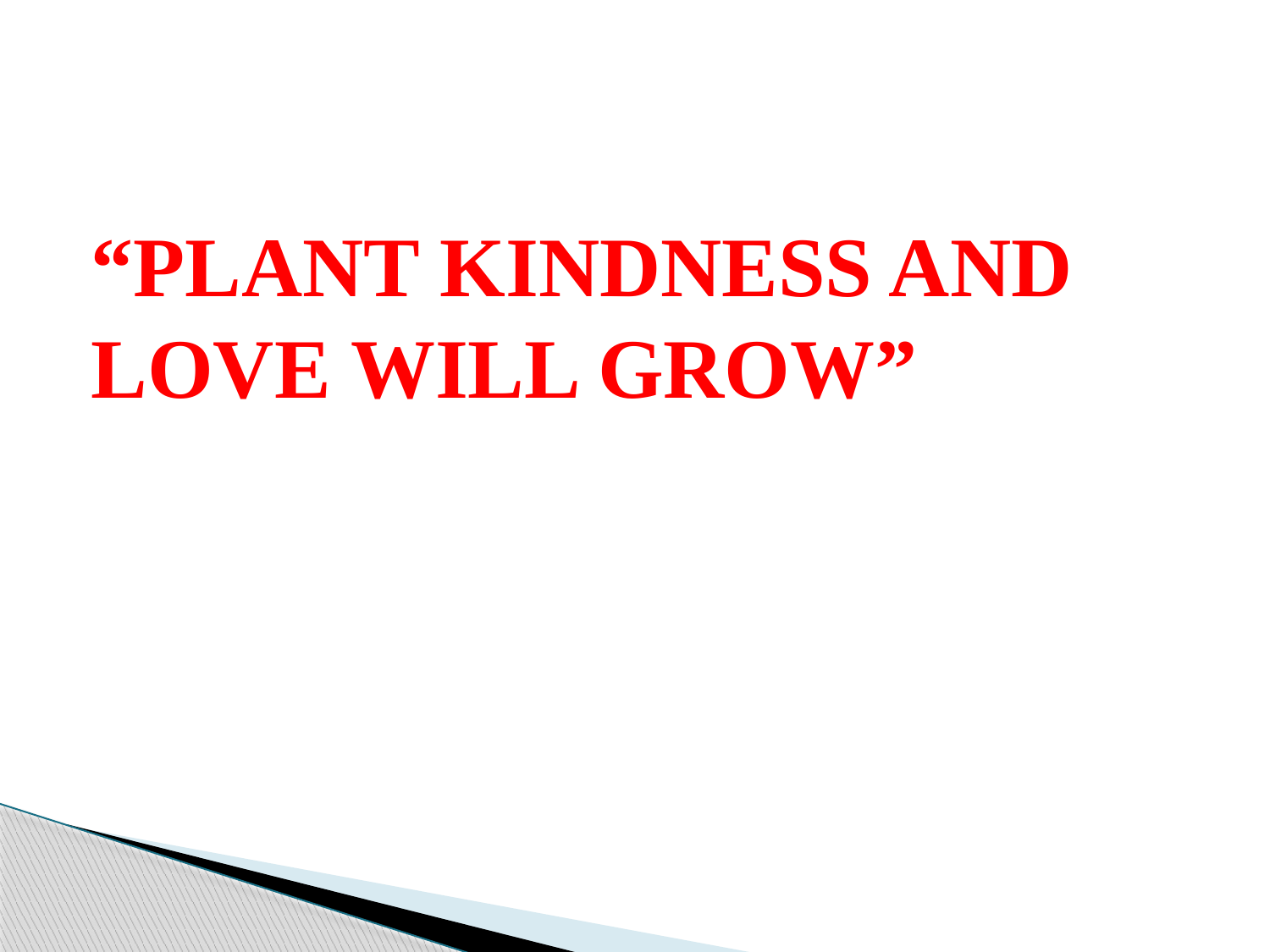

#
“PLANT KINDNESS AND LOVE WILL GROW”